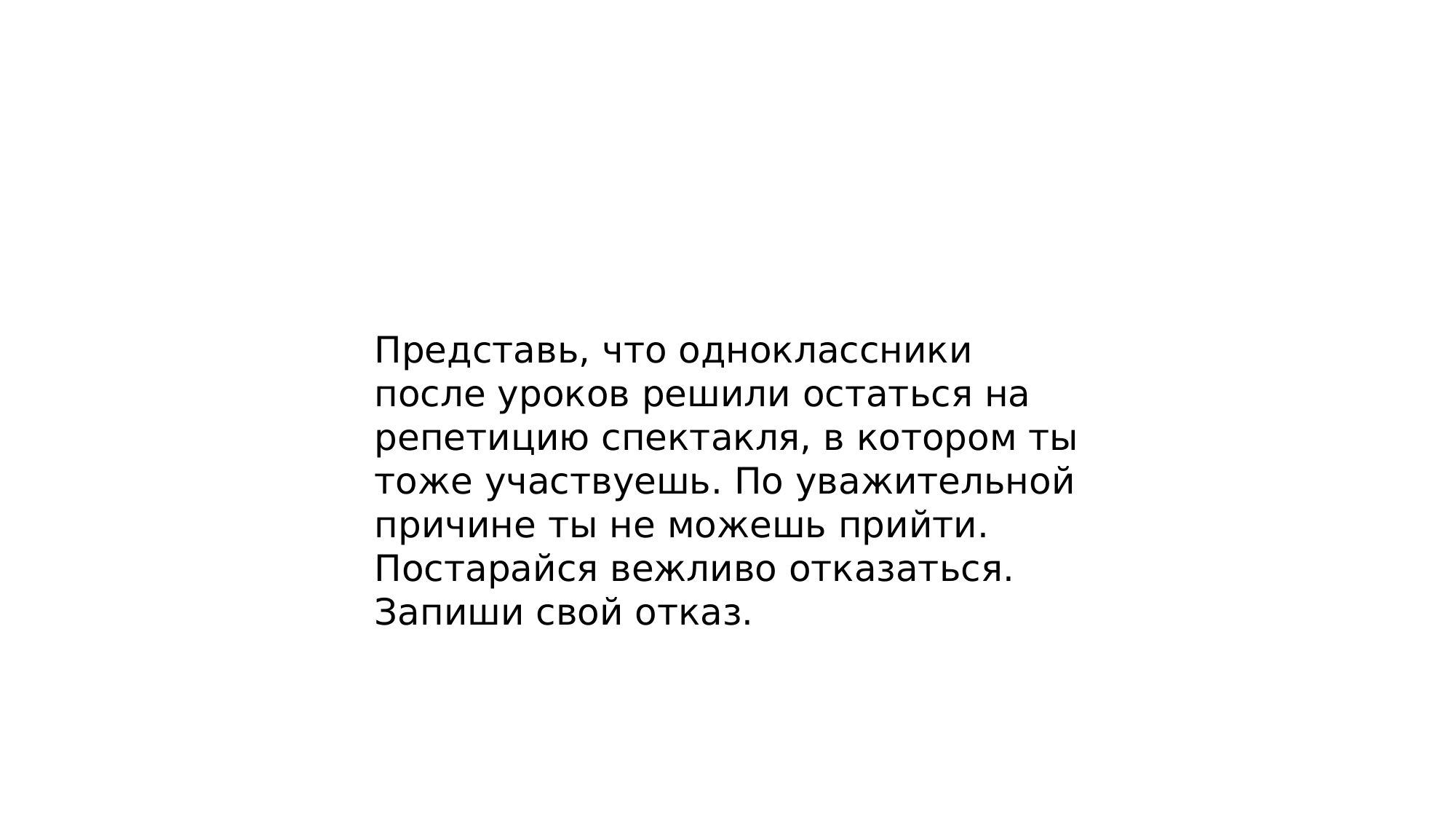

Представь, что одноклассники после уроков решили остаться на репетицию спектакля, в котором ты тоже участвуешь. По уважительной причине ты не можешь прийти. Постарайся вежливо отказаться. Запиши свой отказ.